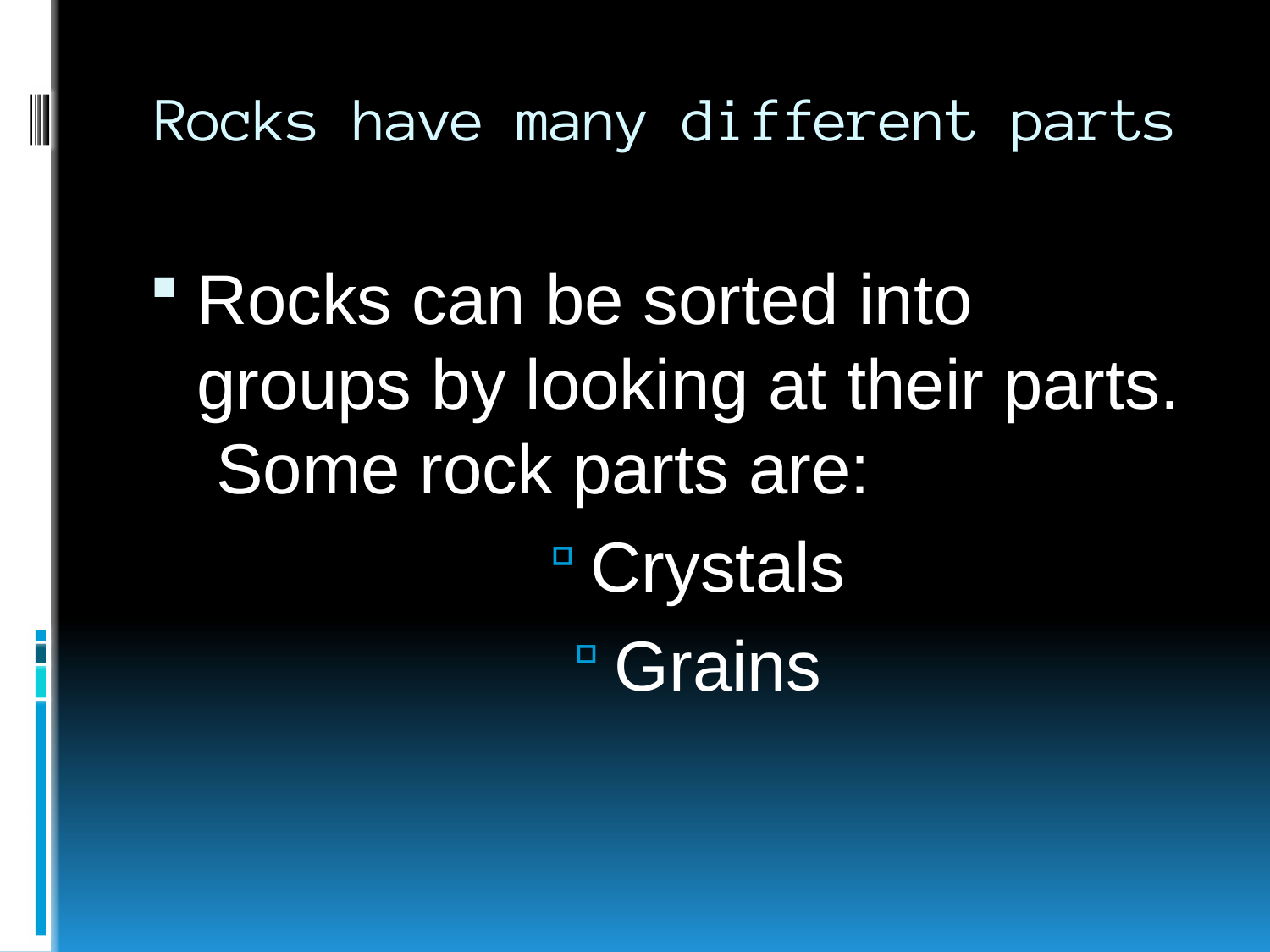

# Rocks have many different parts
Rocks can be sorted into groups by looking at their parts.  Some rock parts are:
Crystals
Grains